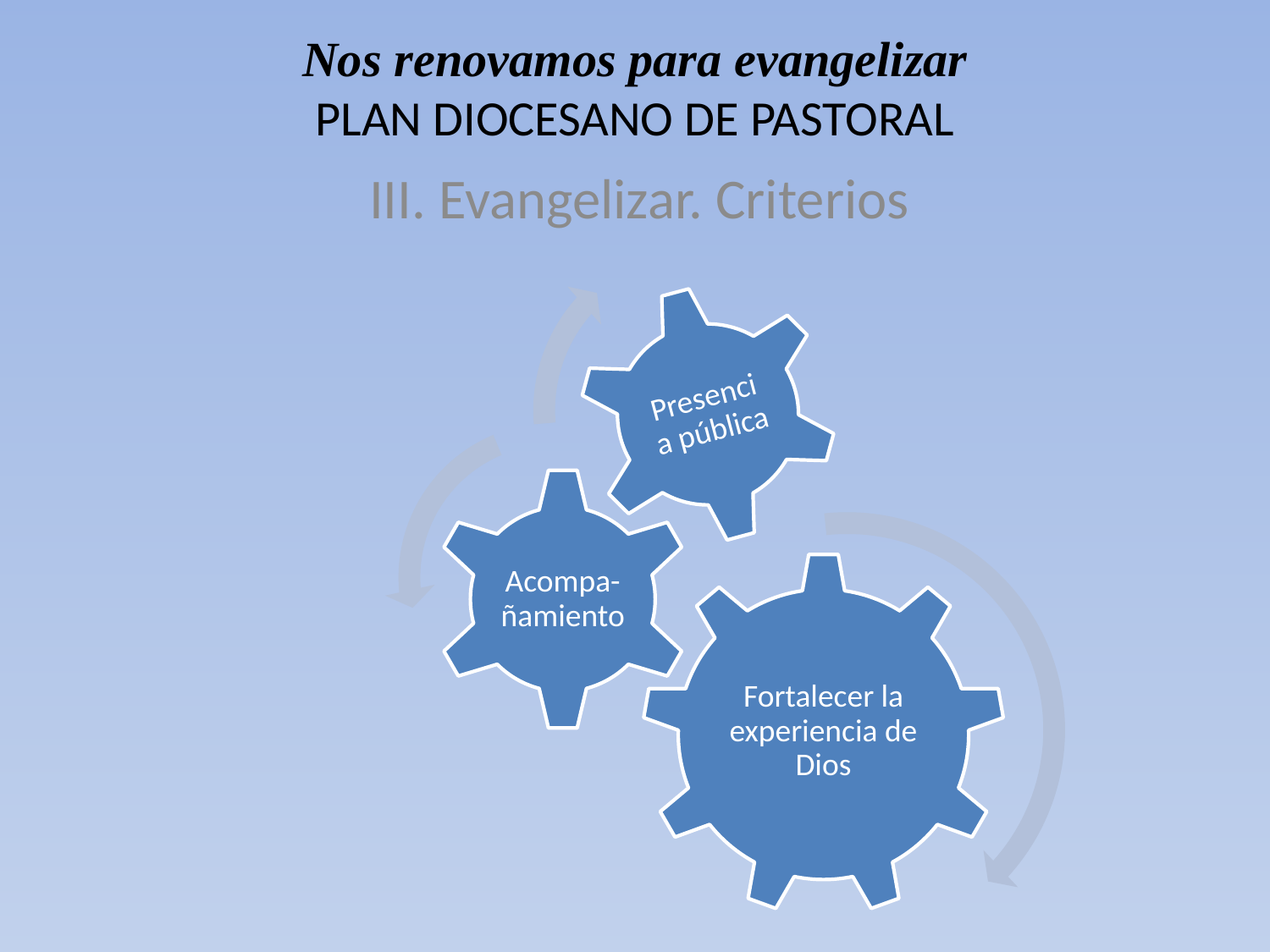

# Nos renovamos para evangelizar PLAN DIOCESANO DE PASTORAL
III. Evangelizar. Criterios
Fortalecer la experiencia de Dios
Acompa- ñamiento
Presencia pública